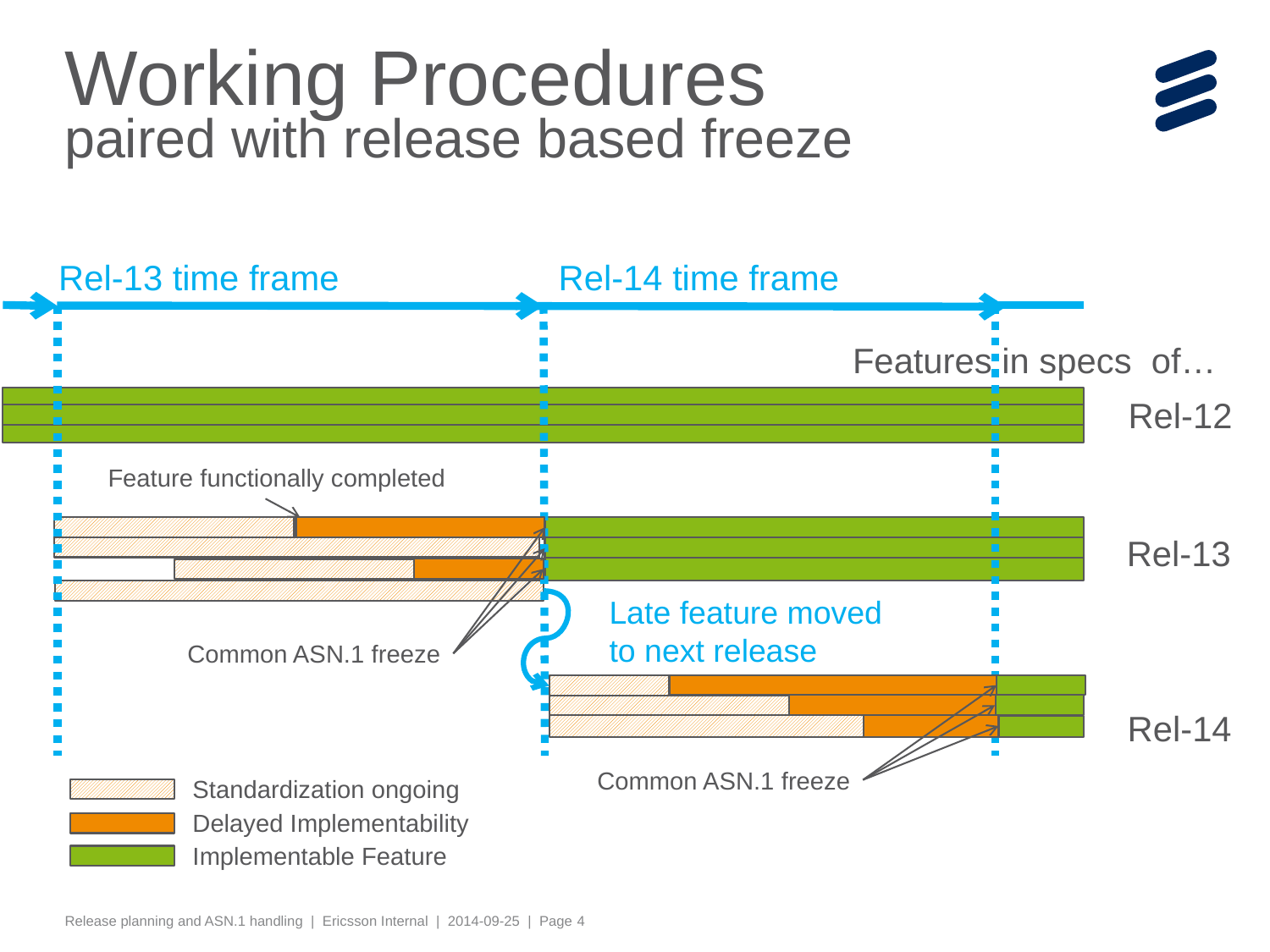

# Working Procedures paired with release based freeze
Rel-13 time frame
Rel-14 time frame
Features in specs  of…

Rel-12

Feature functionally completed

Rel-13

Late feature moved
to next release
Common ASN.1 freeze

Rel-14

Common ASN.1 freeze
Standardization ongoing

Delayed Implementability

Implementable Feature